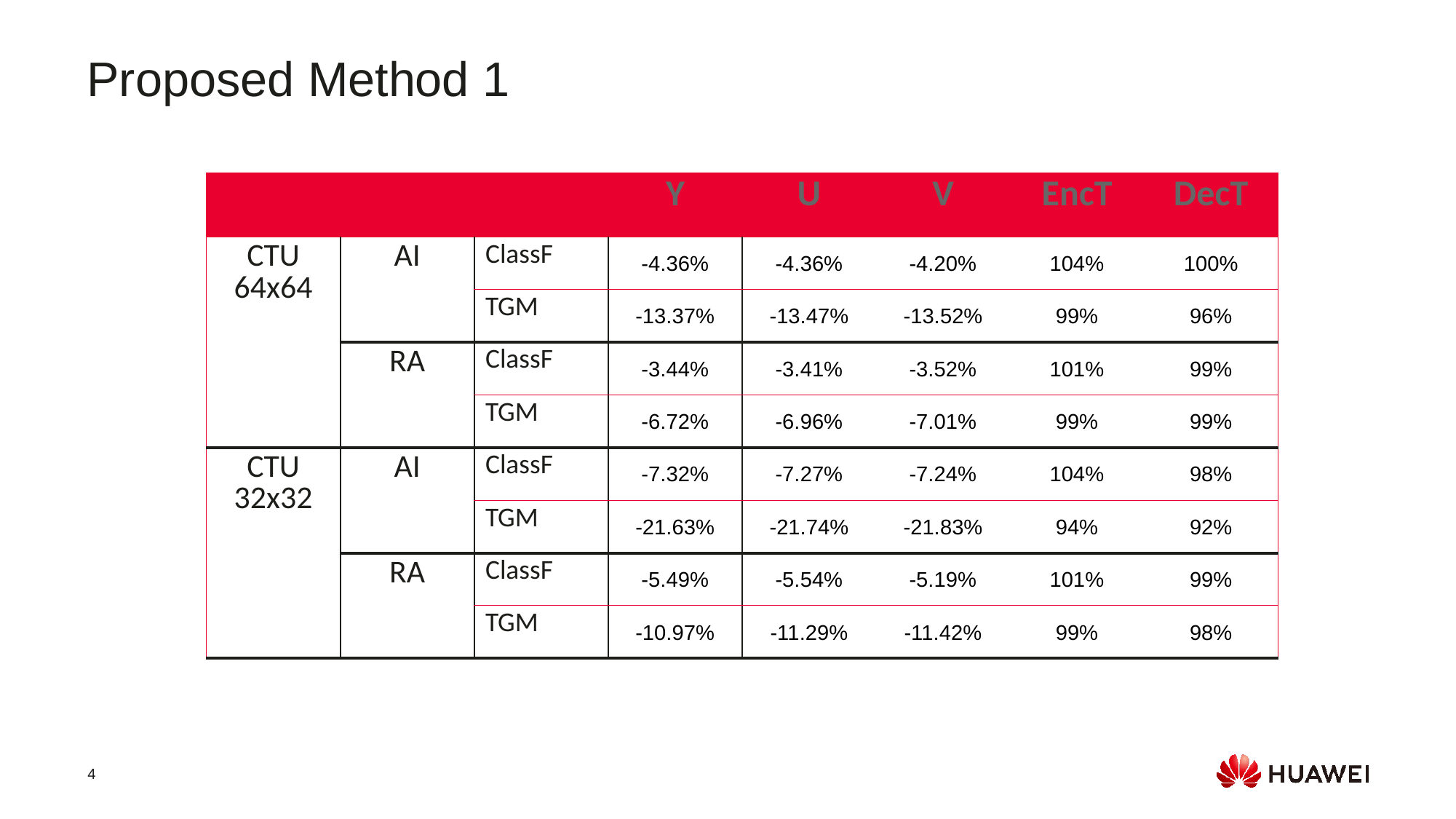

Proposed Method 1

|  |  |  | Y | U | V | EncT | DecT |
| --- | --- | --- | --- | --- | --- | --- | --- |
| CTU 64x64 | AI | ClassF | -4.36% | -4.36% | -4.20% | 104% | 100% |
|  |  | TGM | -13.37% | -13.47% | -13.52% | 99% | 96% |
|  | RA | ClassF | -3.44% | -3.41% | -3.52% | 101% | 99% |
|  |  | TGM | -6.72% | -6.96% | -7.01% | 99% | 99% |
| CTU 32x32 | AI | ClassF | -7.32% | -7.27% | -7.24% | 104% | 98% |
|  |  | TGM | -21.63% | -21.74% | -21.83% | 94% | 92% |
|  | RA | ClassF | -5.49% | -5.54% | -5.19% | 101% | 99% |
|  |  | TGM | -10.97% | -11.29% | -11.42% | 99% | 98% |